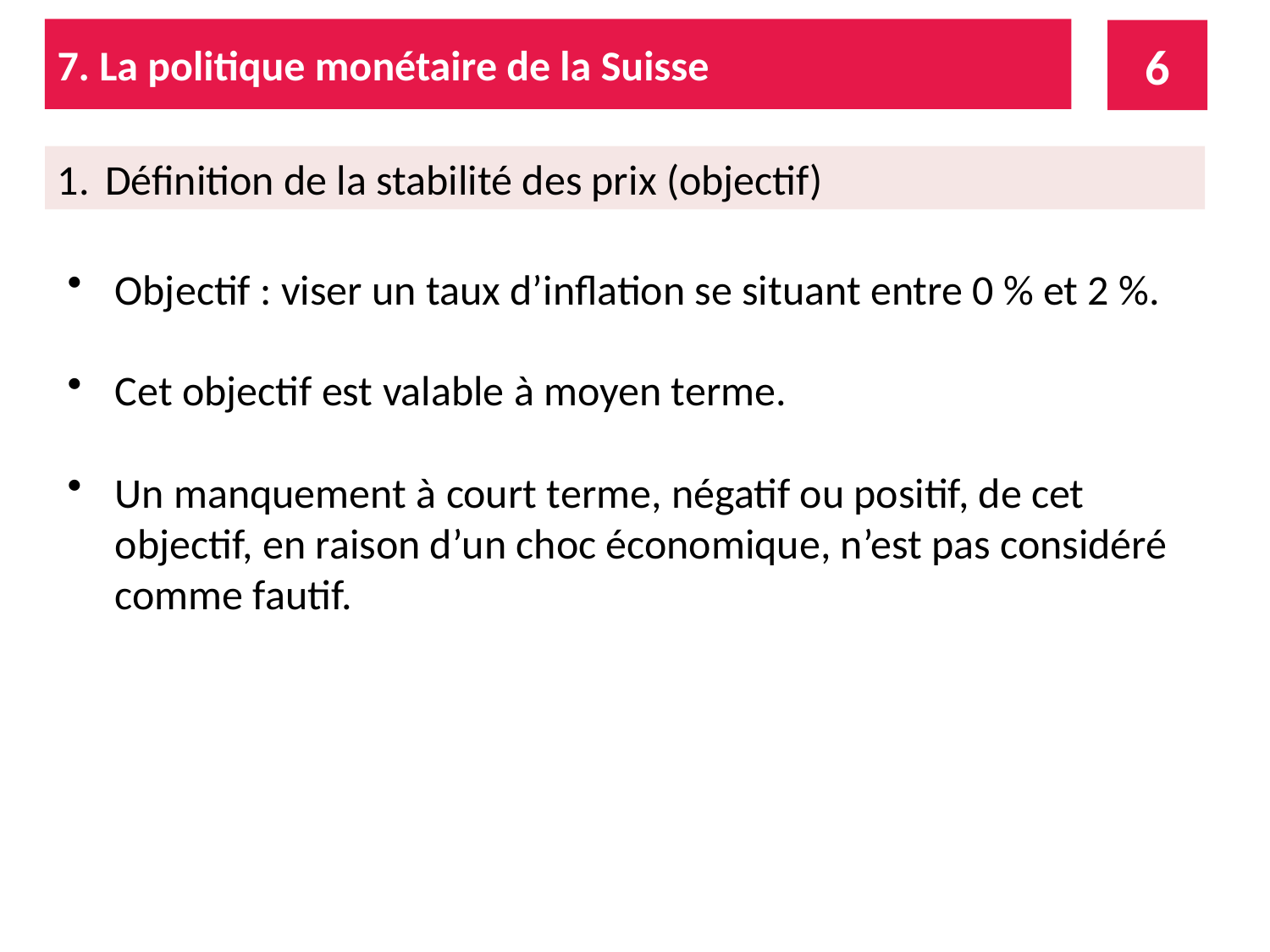

7. La politique monétaire de la Suisse
6
Définition de la stabilité des prix (objectif)

Objectif : viser un taux d’inflation se situant entre 0 % et 2 %.

Cet objectif est valable à moyen terme.

Un manquement à court terme, négatif ou positif, de cet objectif, en raison d’un choc économique, n’est pas considéré comme fautif.